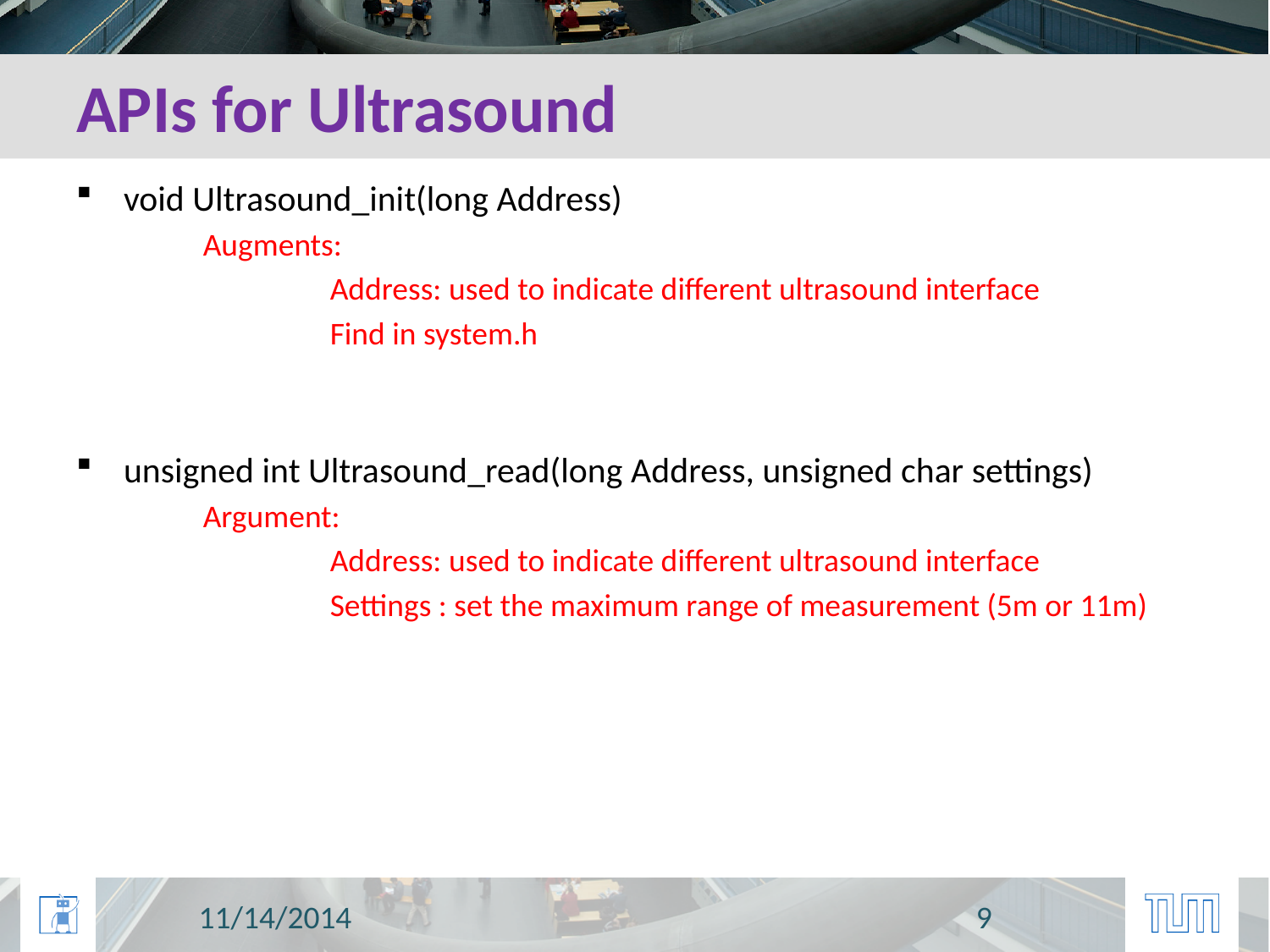

# APIs for Ultrasound
void Ultrasound_init(long Address)
	Augments:
		Address: used to indicate different ultrasound interface
		Find in system.h

unsigned int Ultrasound_read(long Address, unsigned char settings)
	Argument:
		Address: used to indicate different ultrasound interface
		Settings : set the maximum range of measurement (5m or 11m)

11/14/2014
9